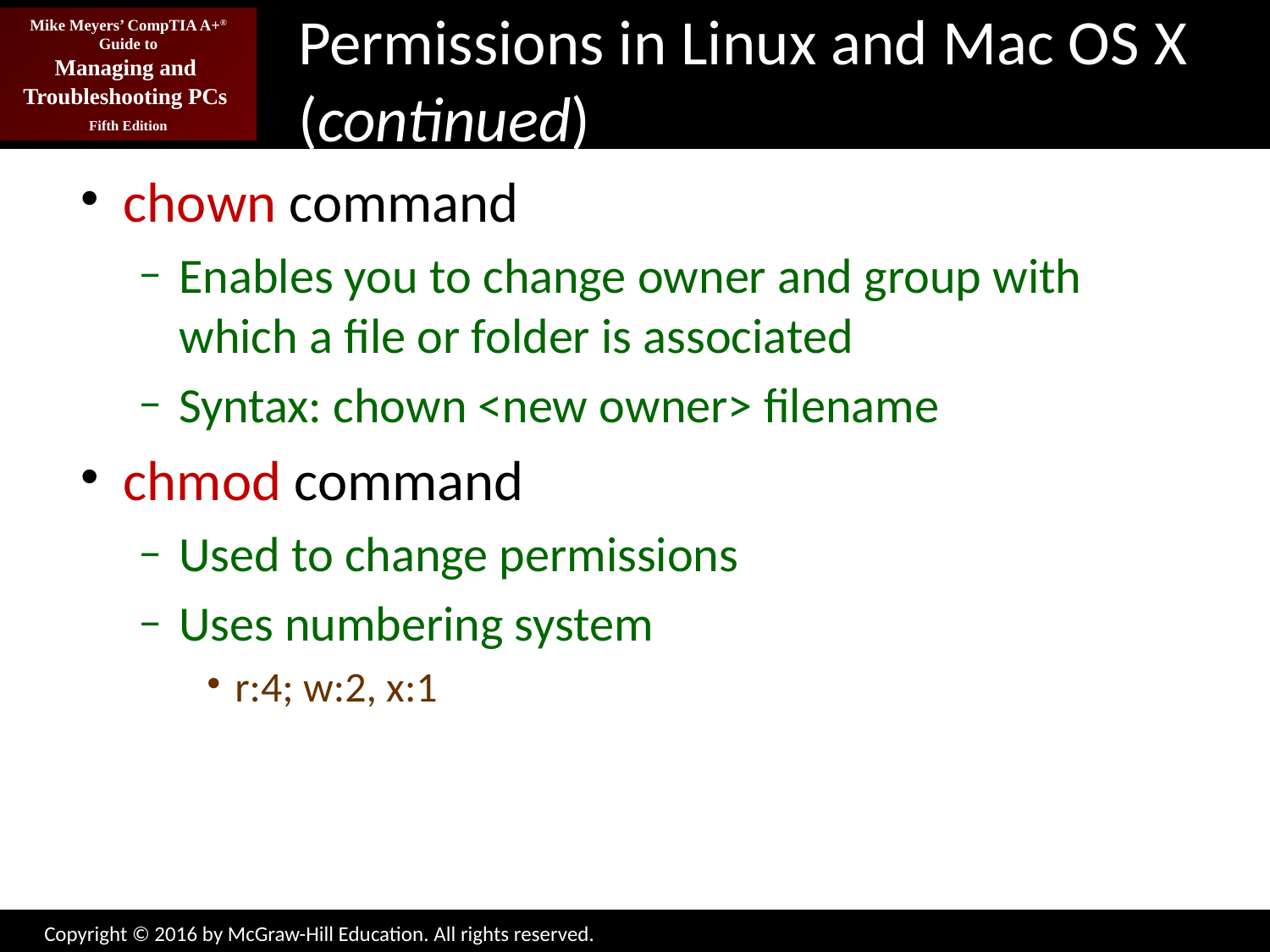

# Permissions in Linux and Mac OS X (continued)
chown command
Enables you to change owner and group with which a file or folder is associated
Syntax: chown <new owner> filename
chmod command
Used to change permissions
Uses numbering system
r:4; w:2, x:1